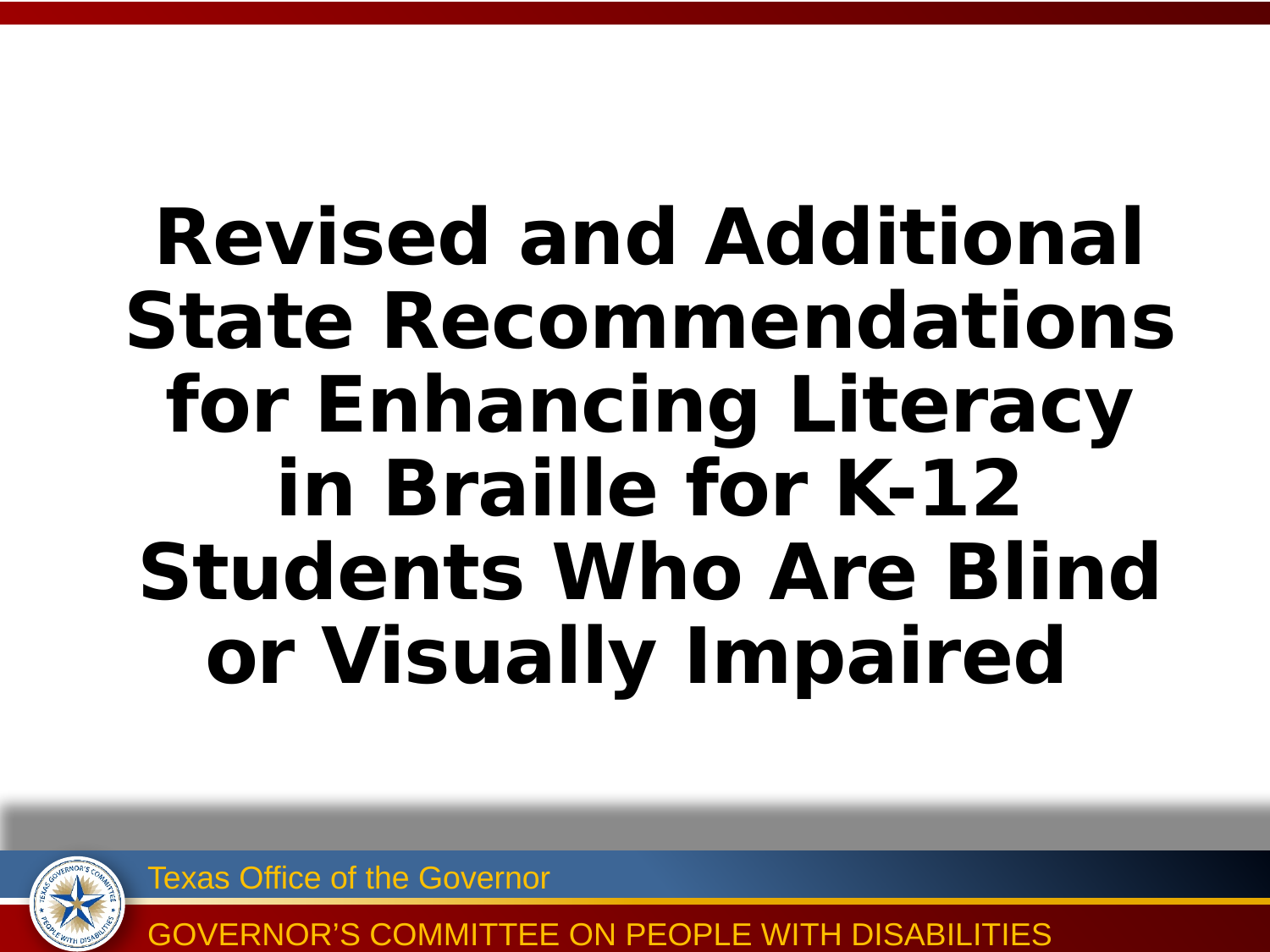

# Revised and Additional State Recommendations for Enhancing Literacy in Braille for K-12 Students Who Are Blind or Visually Impaired